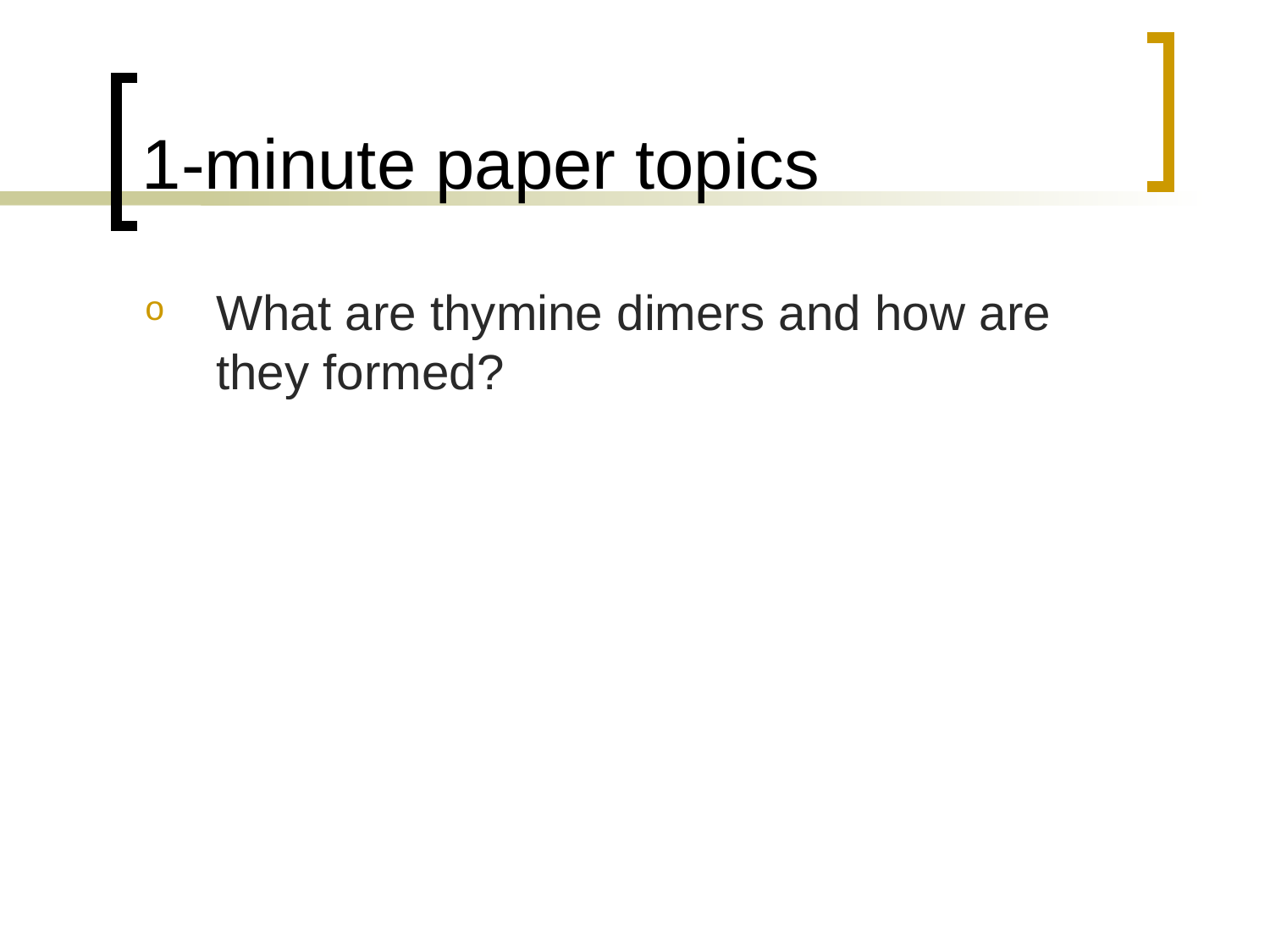

# 1-minute paper topics
What are thymine dimers and how are they formed?